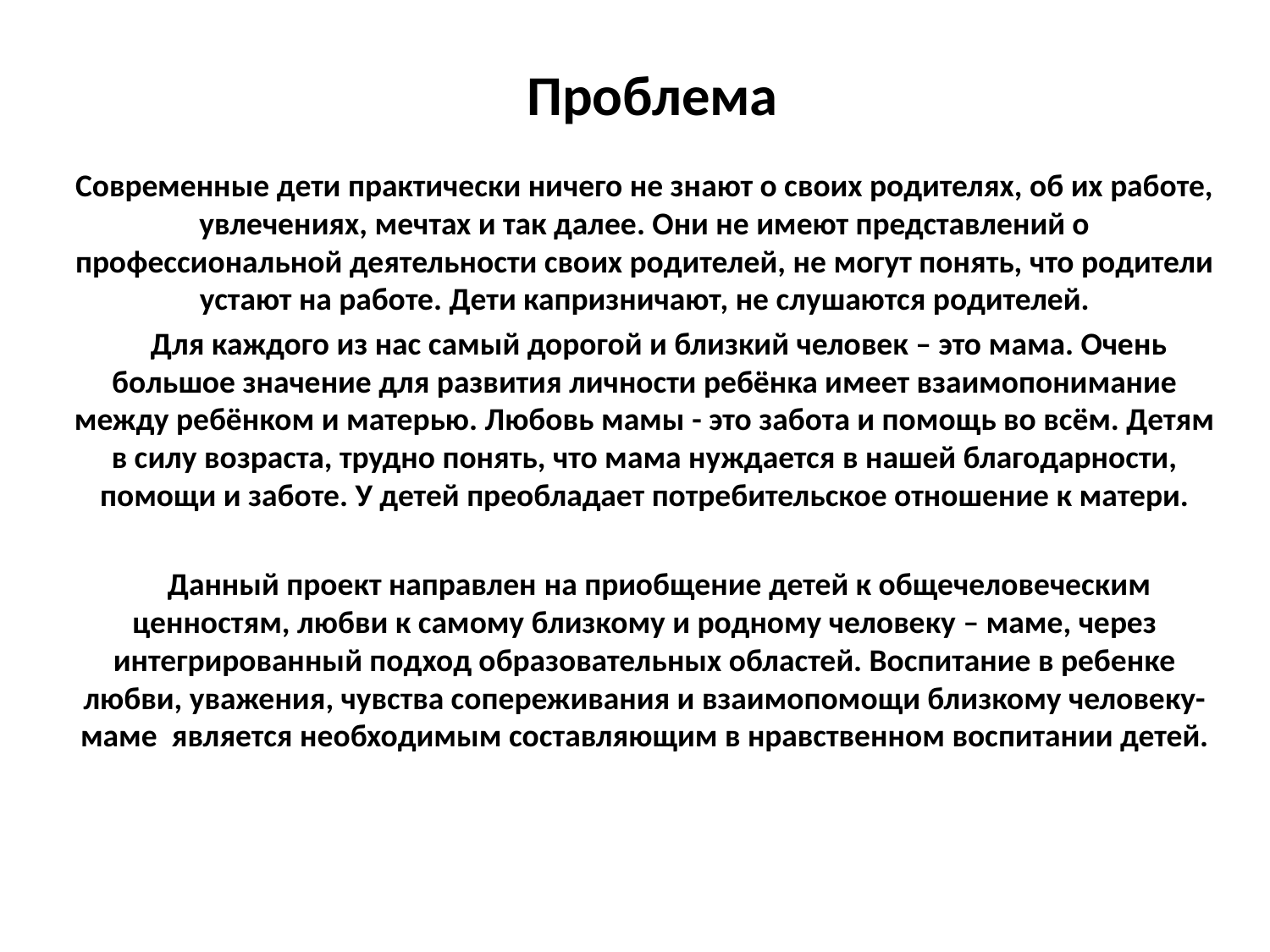

# Проблема

Современные дети практически ничего не знают о своих родителях, об их работе, увлечениях, мечтах и так далее. Они не имеют представлений о профессиональной деятельности своих родителей, не могут понять, что родители устают на работе. Дети капризничают, не слушаются родителей.
    Для каждого из нас самый дорогой и близкий человек – это мама. Очень большое значение для развития личности ребёнка имеет взаимопонимание между ребёнком и матерью. Любовь мамы - это забота и помощь во всём. Детям в силу возраста, трудно понять, что мама нуждается в нашей благодарности, помощи и заботе. У детей преобладает потребительское отношение к матери.

    Данный проект направлен на приобщение детей к общечеловеческим ценностям, любви к самому близкому и родному человеку – маме, через интегрированный подход образовательных областей. Воспитание в ребенке любви, уважения, чувства сопереживания и взаимопомощи близкому человеку- маме  является необходимым составляющим в нравственном воспитании детей.